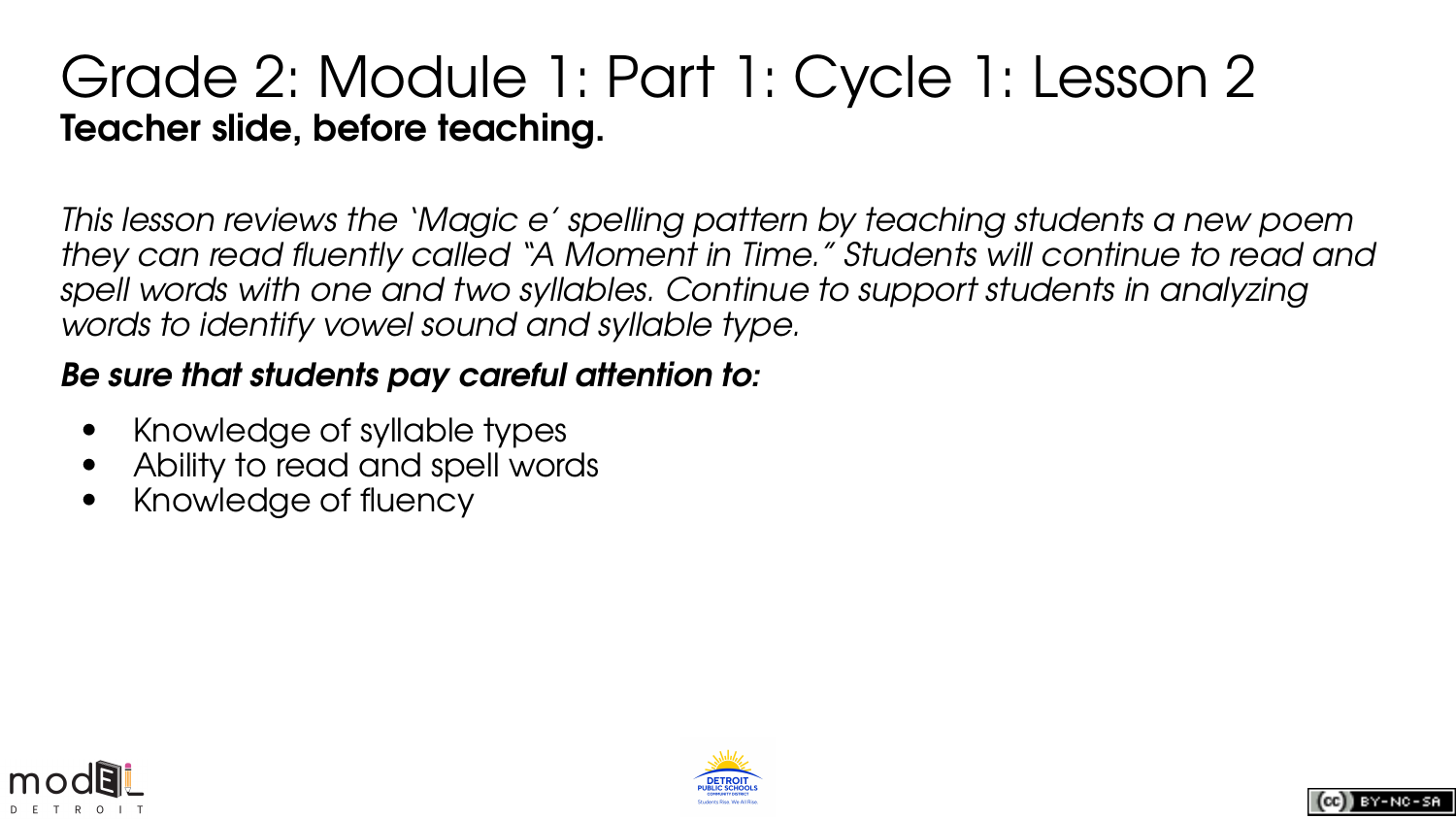

# Grade 2: Module 1: Part 1: Cycle 1: Lesson 2
Teacher slide, before teaching.
This lesson reviews the ‘Magic e’ spelling pattern by teaching students a new poem they can read fluently called “A Moment in Time.” Students will continue to read and spell words with one and two syllables. Continue to support students in analyzing words to identify vowel sound and syllable type.
Be sure that students pay careful attention to:
Knowledge of syllable types
Ability to read and spell words
Knowledge of fluency